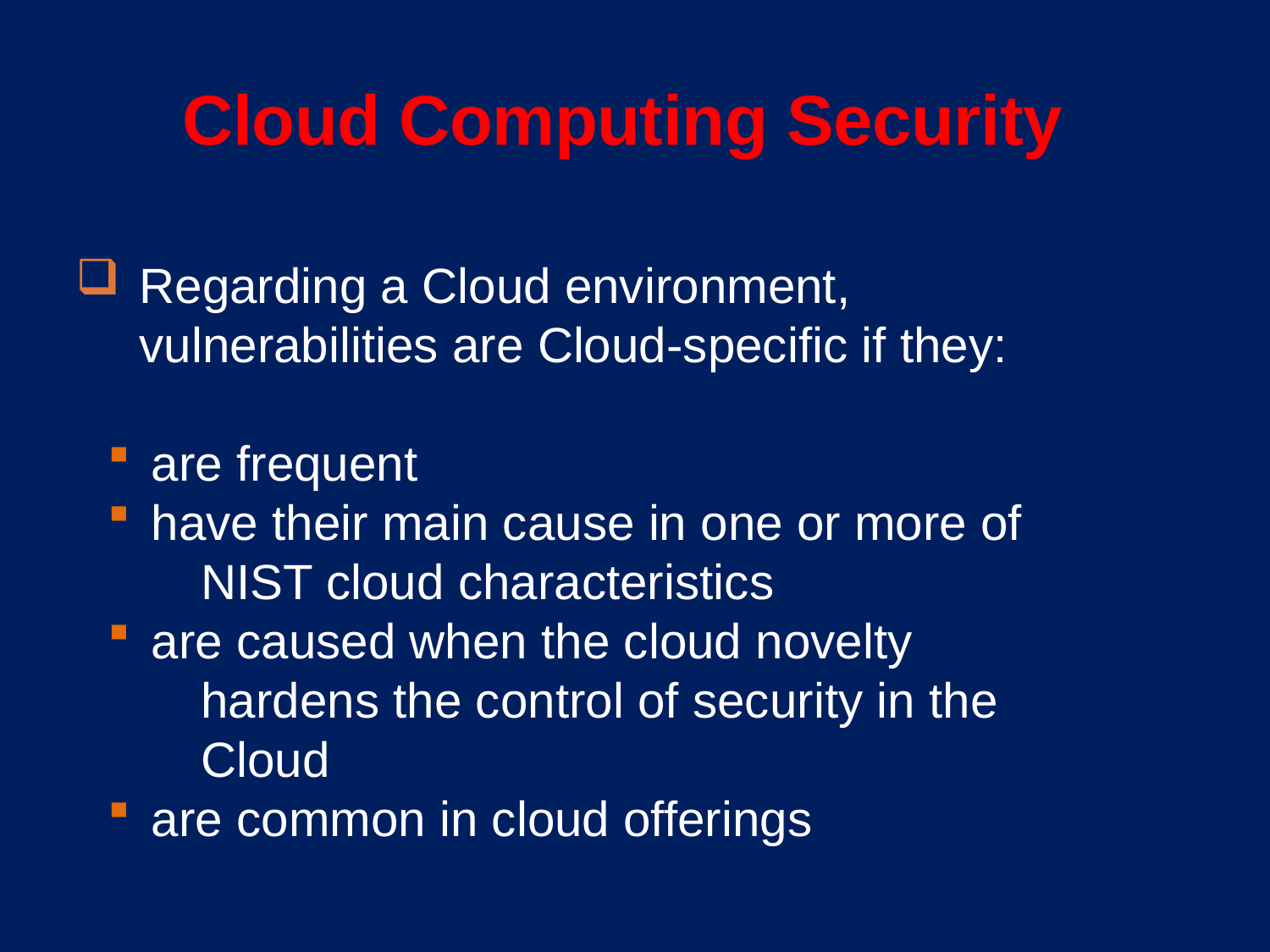

Cloud Computing Security
Regarding a Cloud environment, vulnerabilities are Cloud-specific if they:

 are frequent
 have their main cause in one or more of NIST cloud characteristics
 are caused when the cloud novelty hardens the control of security in the Cloud
 are common in cloud offerings